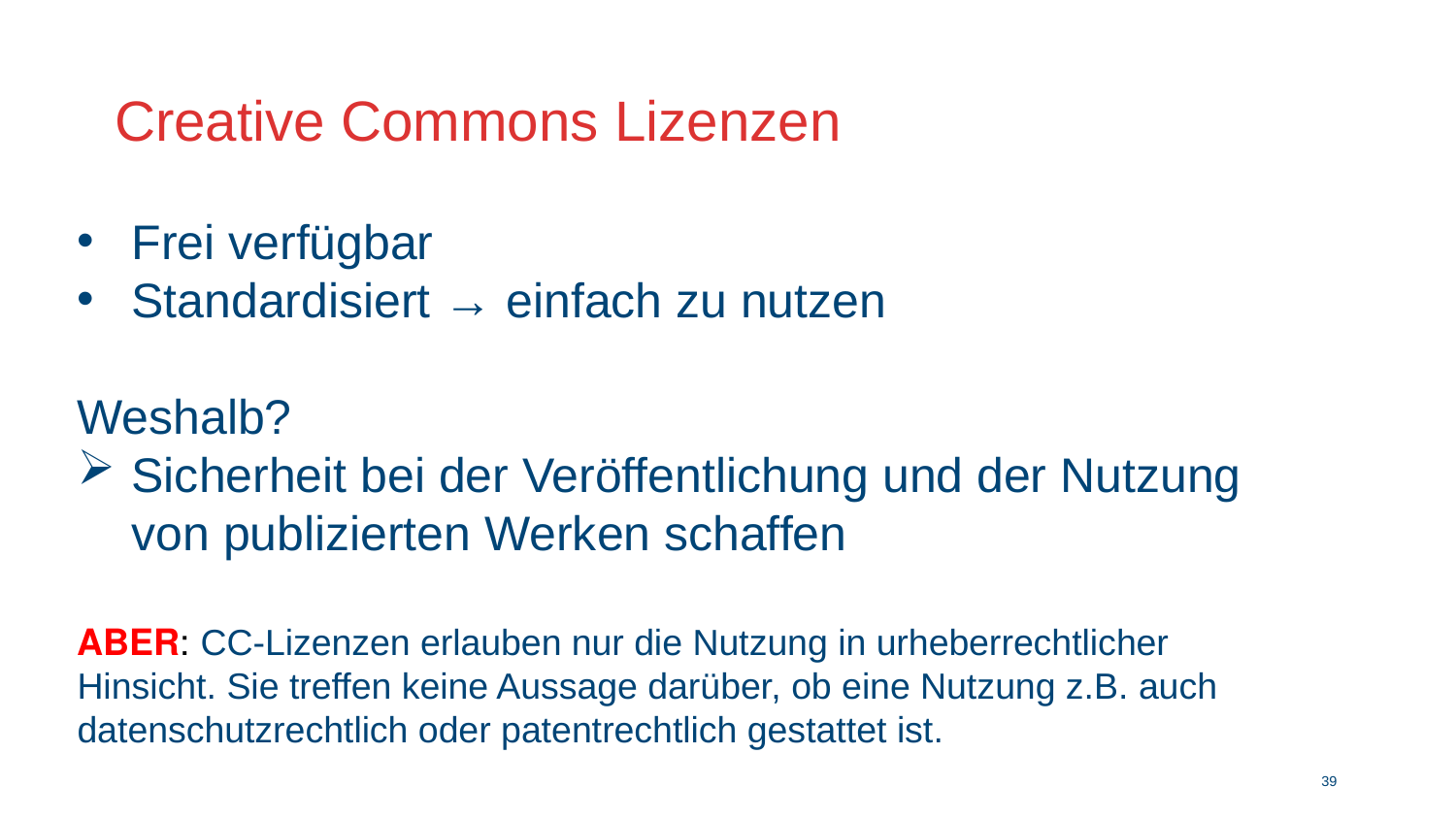

# Creative Commons Lizenzen
Frei verfügbar
Standardisiert → einfach zu nutzen

Weshalb?
Sicherheit bei der Veröffentlichung und der Nutzung von publizierten Werken schaffen

ABER: CC‐Lizenzen erlauben nur die Nutzung in urheberrechtlicher Hinsicht. Sie treffen keine Aussage darüber, ob eine Nutzung z.B. auch datenschutzrechtlich oder patentrechtlich gestattet ist.
39